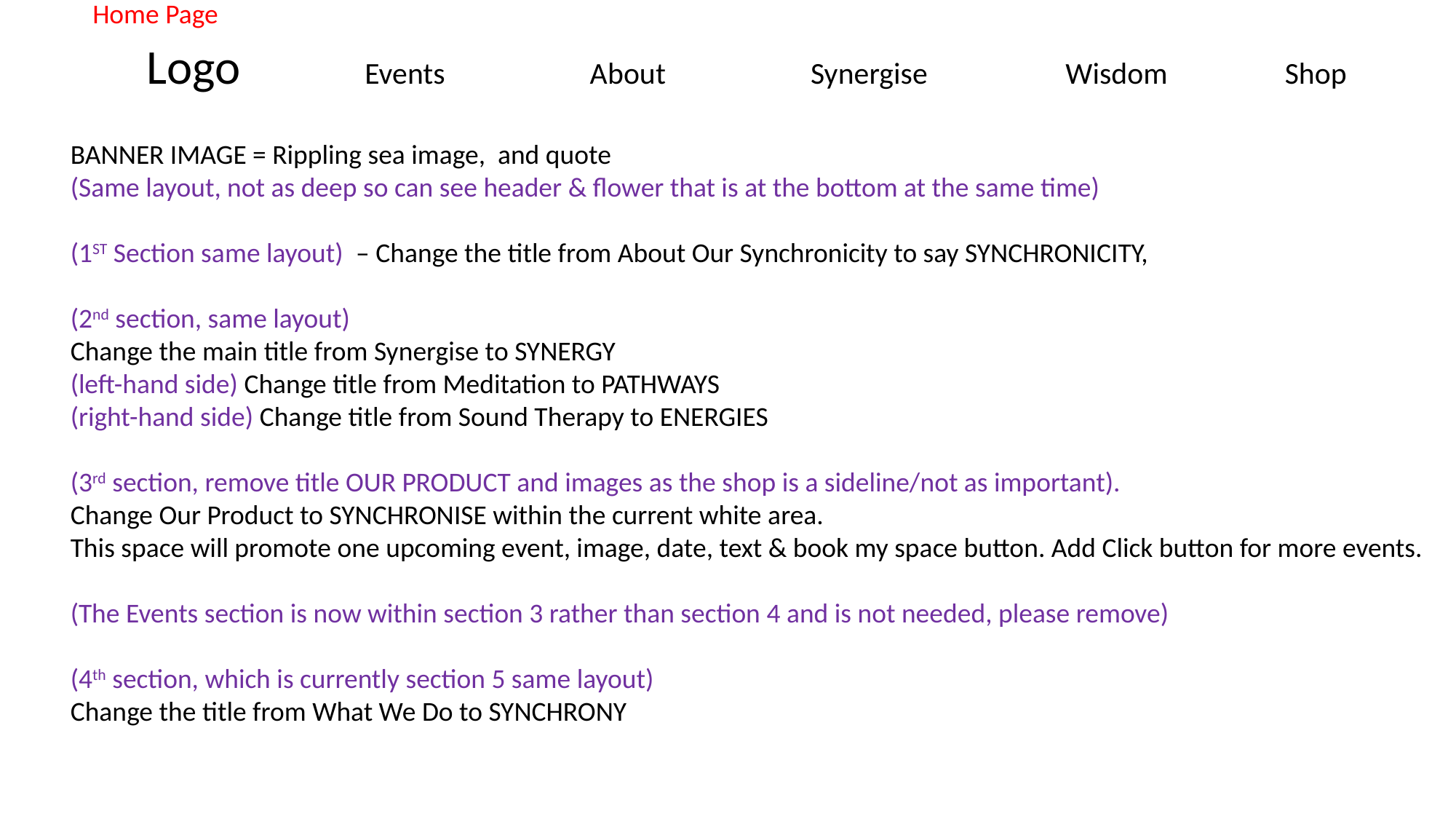

Logo		Events                     About                     Synergise                    Wisdom                 Shop
Home Page
BANNER IMAGE = Rippling sea image,  and quote
(Same layout, not as deep so can see header & flower that is at the bottom at the same time)

(1ST Section same layout)  – Change the title from About Our Synchronicity to say SYNCHRONICITY,

(2nd section, same layout)
Change the main title from Synergise to SYNERGY
(left-hand side) Change title from Meditation to PATHWAYS
(right-hand side) Change title from Sound Therapy to ENERGIES

(3rd section, remove title OUR PRODUCT and images as the shop is a sideline/not as important).
Change Our Product to SYNCHRONISE within the current white area.
This space will promote one upcoming event, image, date, text & book my space button. Add Click button for more events.

(The Events section is now within section 3 rather than section 4 and is not needed, please remove)

(4th section, which is currently section 5 same layout)
Change the title from What We Do to SYNCHRONY